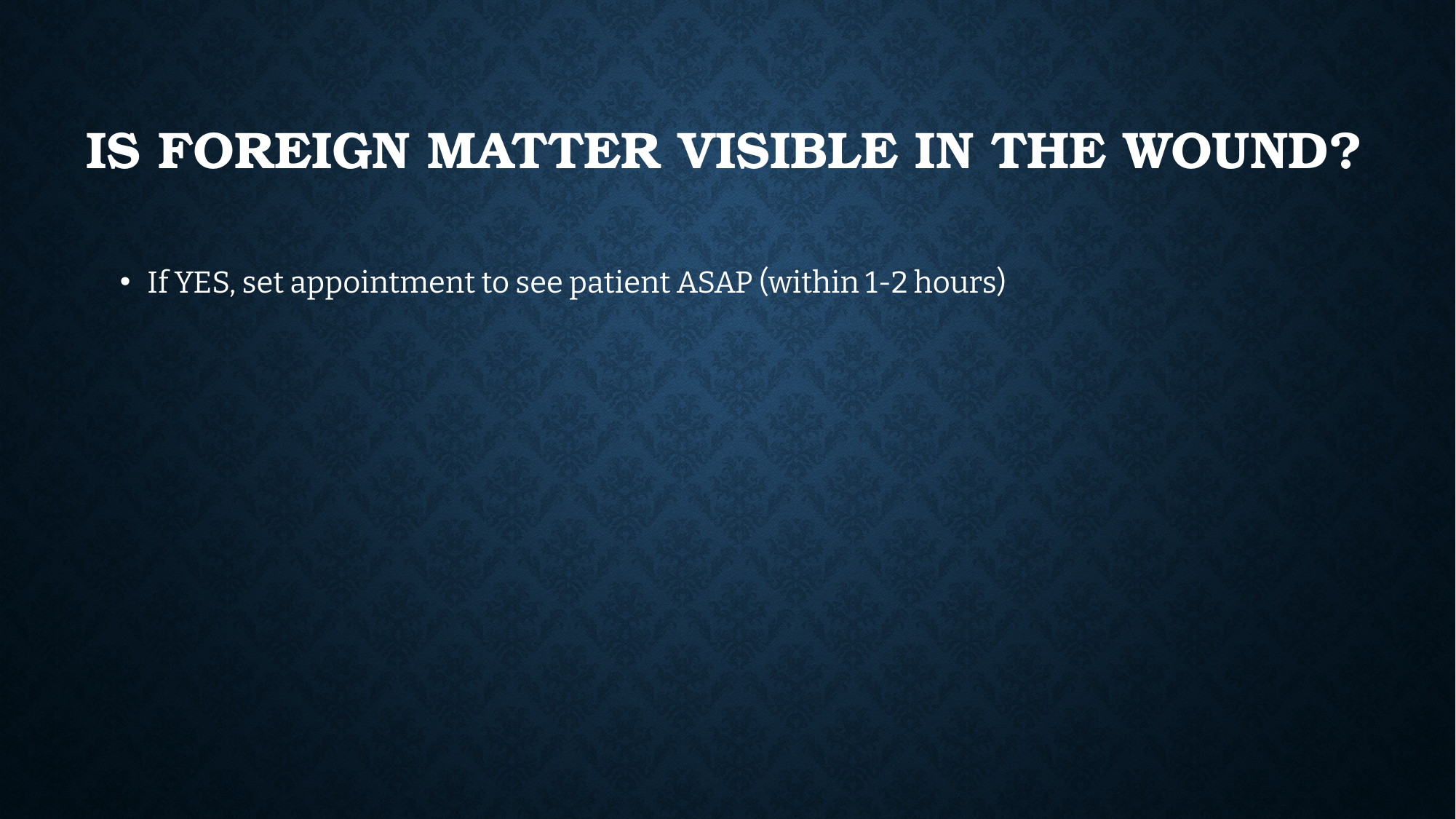

# Is foreign matter visible in the wound?
If YES, set appointment to see patient ASAP (within 1-2 hours)